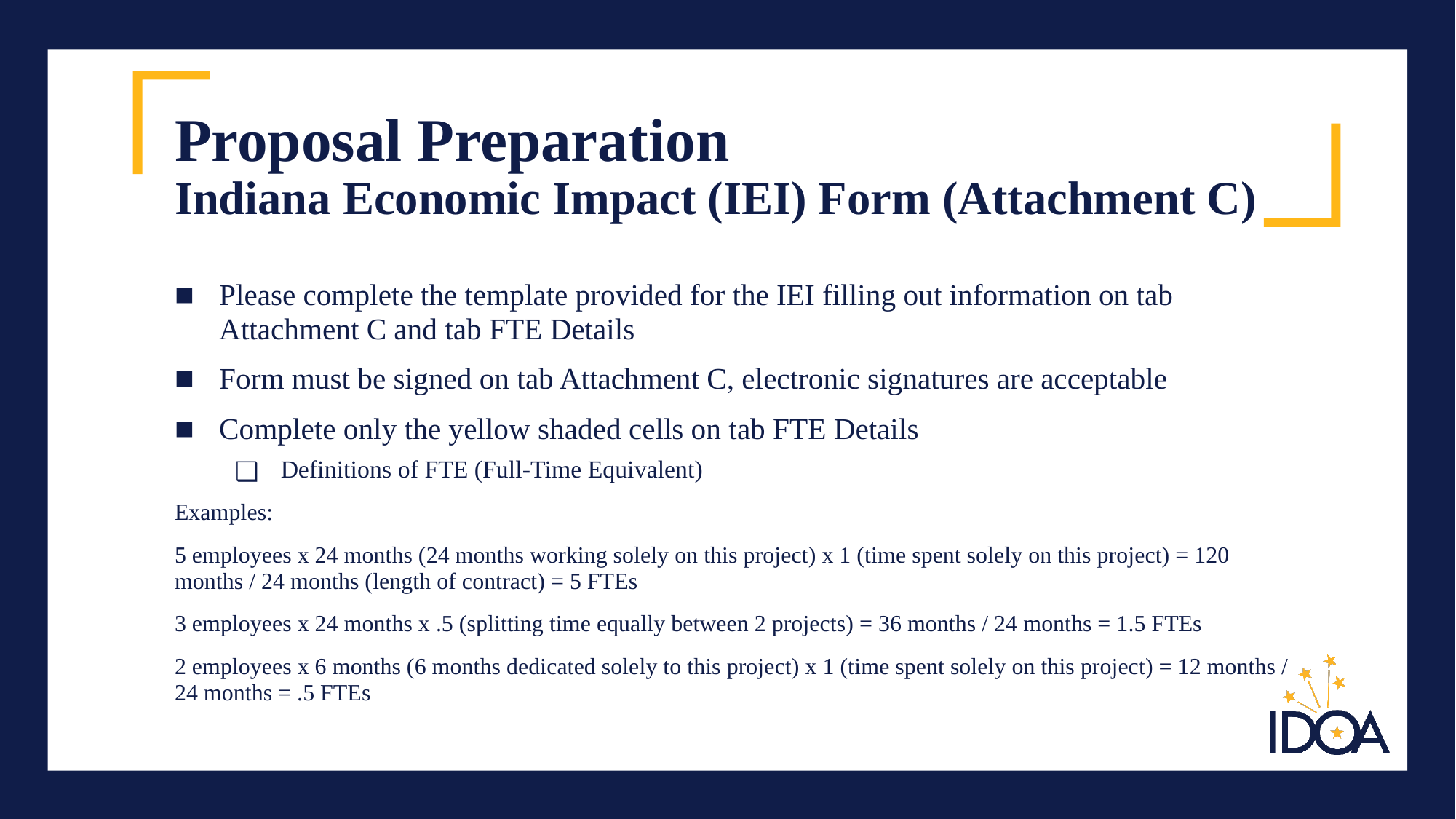

# Proposal Preparation Indiana Economic Impact (IEI) Form (Attachment C)
Please complete the template provided for the IEI filling out information on tab Attachment C and tab FTE Details
Form must be signed on tab Attachment C, electronic signatures are acceptable
Complete only the yellow shaded cells on tab FTE Details
Definitions of FTE (Full-Time Equivalent)
Examples:
5 employees x 24 months (24 months working solely on this project) x 1 (time spent solely on this project) = 120 months / 24 months (length of contract) = 5 FTEs
3 employees x 24 months x .5 (splitting time equally between 2 projects) = 36 months / 24 months = 1.5 FTEs
2 employees x 6 months (6 months dedicated solely to this project) x 1 (time spent solely on this project) = 12 months / 24 months = .5 FTEs